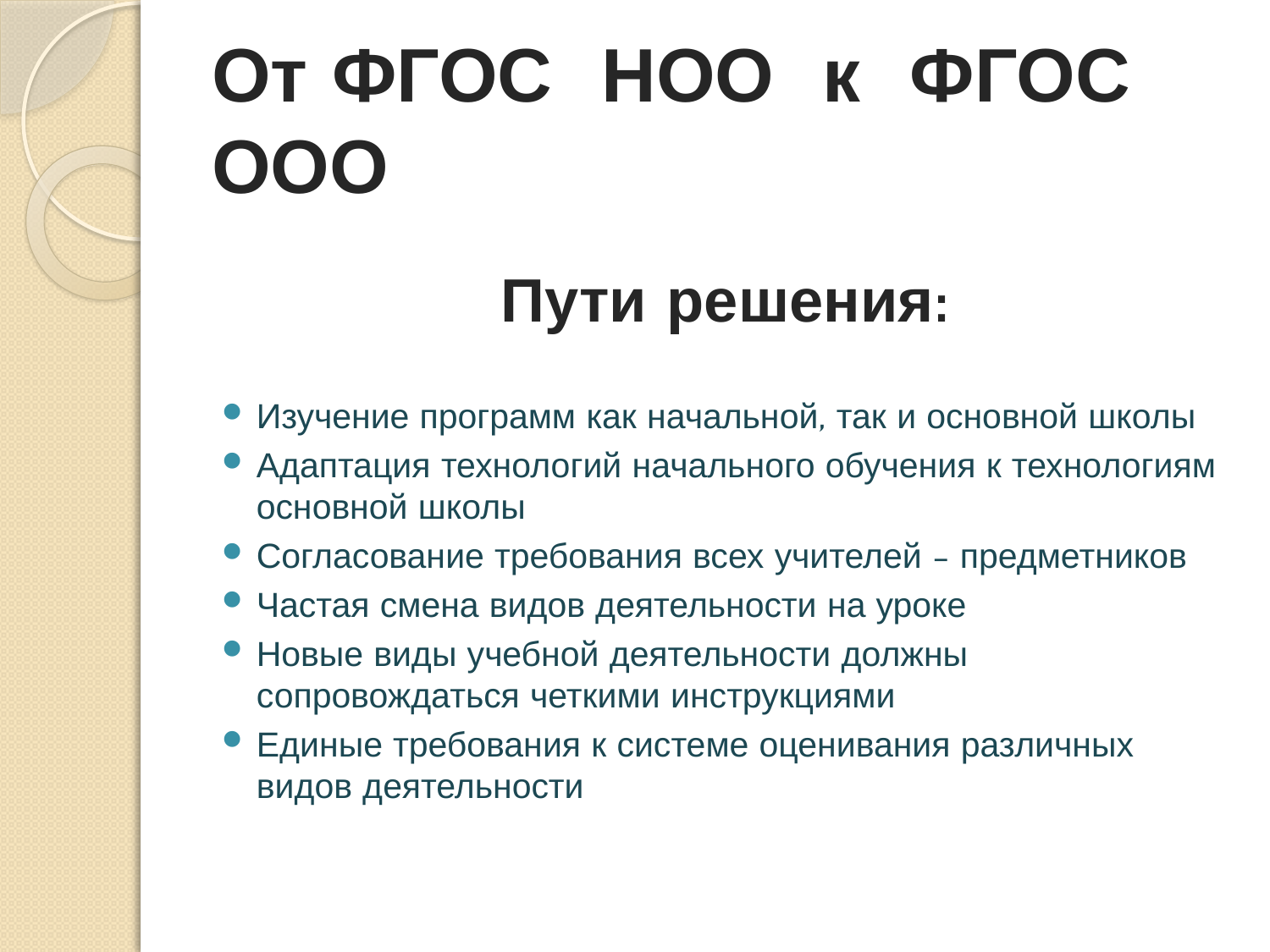

# От ФГОС  НОО  к  ФГОС  ООО

Пути решения:

Изучение программ как начальной, так и основной школы
Адаптация технологий начального обучения к технологиям основной школы
Согласование требования всех учителей – предметников
Частая смена видов деятельности на уроке
Новые виды учебной деятельности должны сопровождаться четкими инструкциями
Единые требования к системе оценивания различных видов деятельности